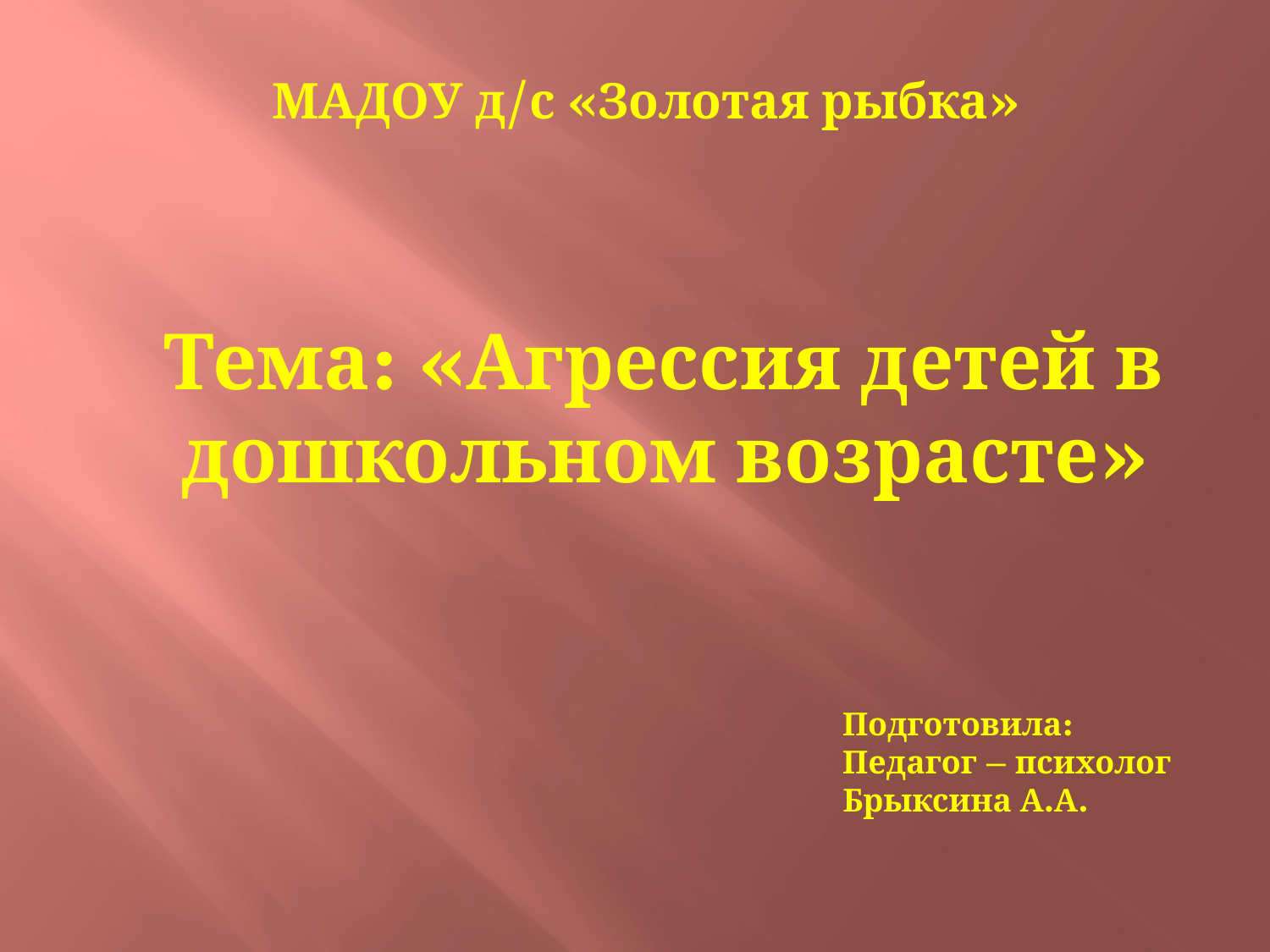

МАДОУ д/с «Золотая рыбка»
Тема: «Агрессия детей в дошкольном возрасте»
Подготовила:
Педагог – психолог
Брыксина А.А.